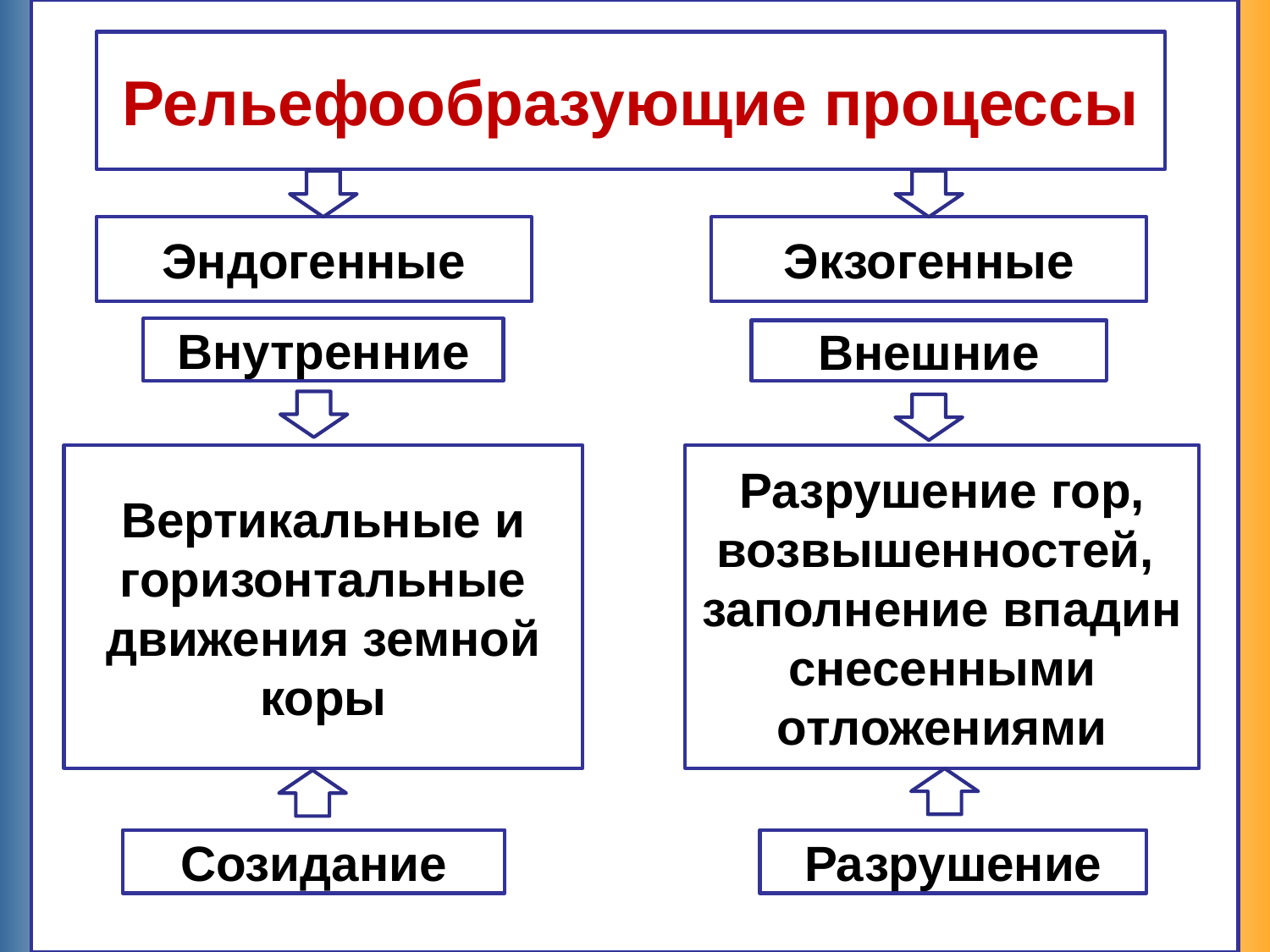

Рельефообразующие процессы

Эндогенные
Экзогенные
Внутренние
Внешние

Вертикальные и горизонтальные движения земной коры
Разрушение гор, возвышенностей,  заполнение впадин снесенными отложениями

Созидание
Разрушение